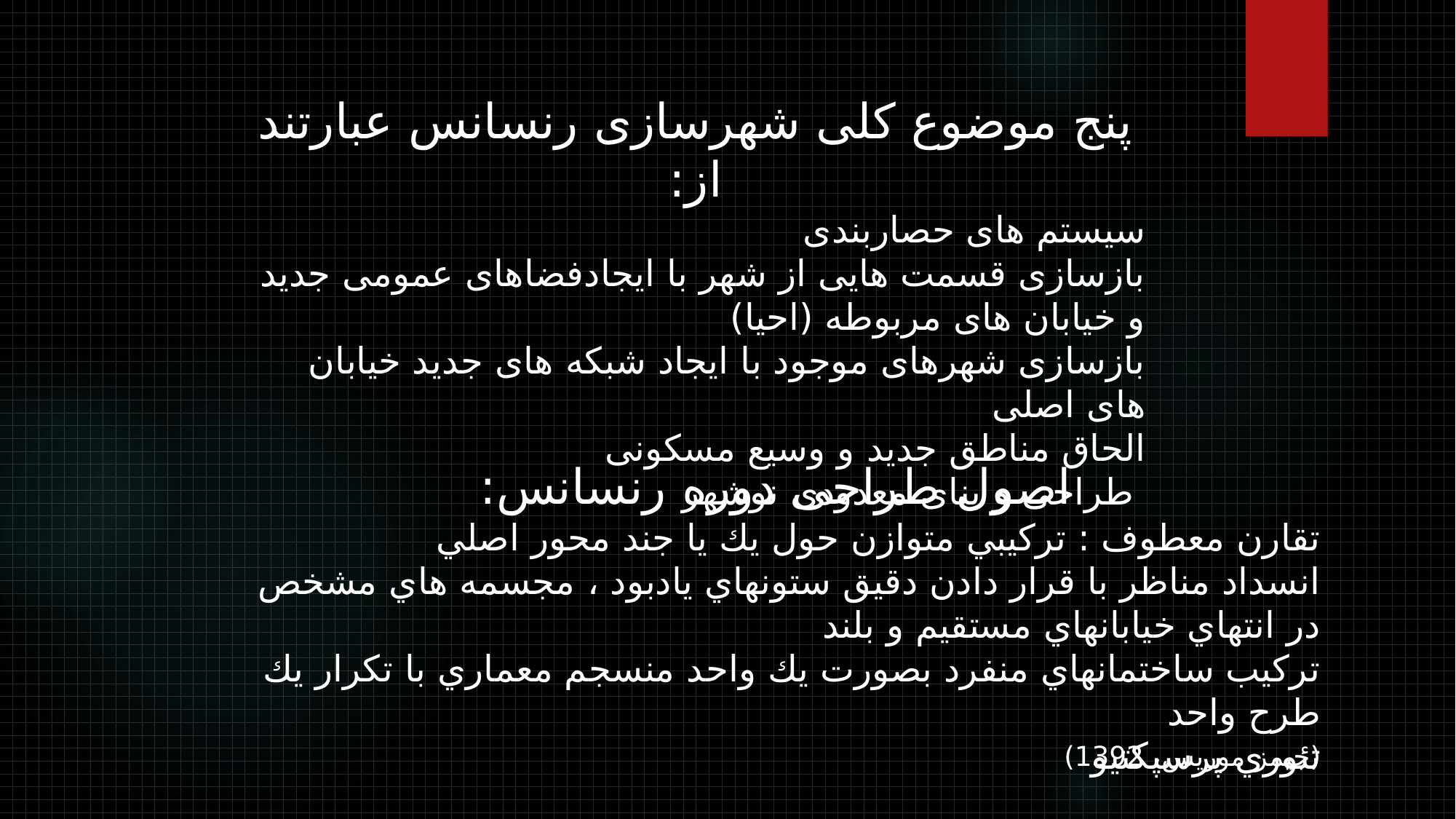

پنج موضوع کلی شهرسازی رنسانس عبارتند از:
سیستم های حصاربندی
بازسازی قسمت هایی از شهر با ایجادفضاهای عمومی جدید و خیابان های مربوطه (احیا)
بازسازی شهرهای موجود با ایجاد شبكه های جدید خیابان های اصلی
الحاق مناطق جدید و وسیع مسكونی
 طراحی و بنای معدودی نوشهر

اصول طراحی دوره رنسانس:
تقارن معطوف : تركيبي متوازن حول يك يا جند محور اصلي
انسداد مناظر با قرار دادن دقيق ستونهاي يادبود ، مجسمه هاي مشخص در انتهاي خيابانهاي مستقيم و بلند
تركيب ساختمانهاي منفرد بصورت يك واحد منسجم معماري با تكرار يك طرح واحد
تئوري پرسپكتيو
(جیمز موریس، 1392)